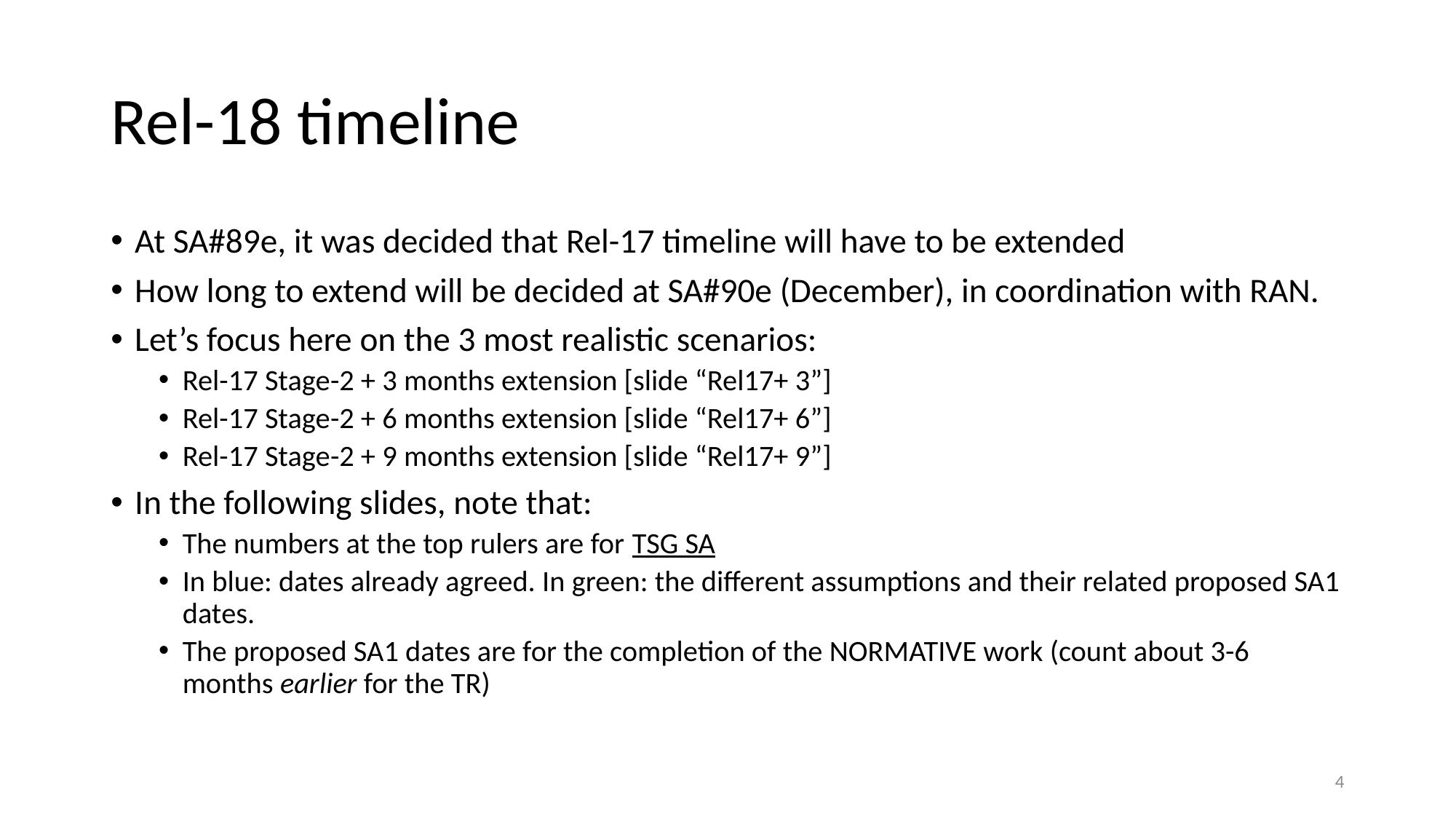

# Rel-18 timeline
At SA#89e, it was decided that Rel-17 timeline will have to be extended
How long to extend will be decided at SA#90e (December), in coordination with RAN.
Let’s focus here on the 3 most realistic scenarios:
Rel-17 Stage-2 + 3 months extension [slide “Rel17+ 3”]
Rel-17 Stage-2 + 6 months extension [slide “Rel17+ 6”]
Rel-17 Stage-2 + 9 months extension [slide “Rel17+ 9”]
In the following slides, note that:
The numbers at the top rulers are for TSG SA
In blue: dates already agreed. In green: the different assumptions and their related proposed SA1 dates.
The proposed SA1 dates are for the completion of the NORMATIVE work (count about 3-6 months earlier for the TR)

4